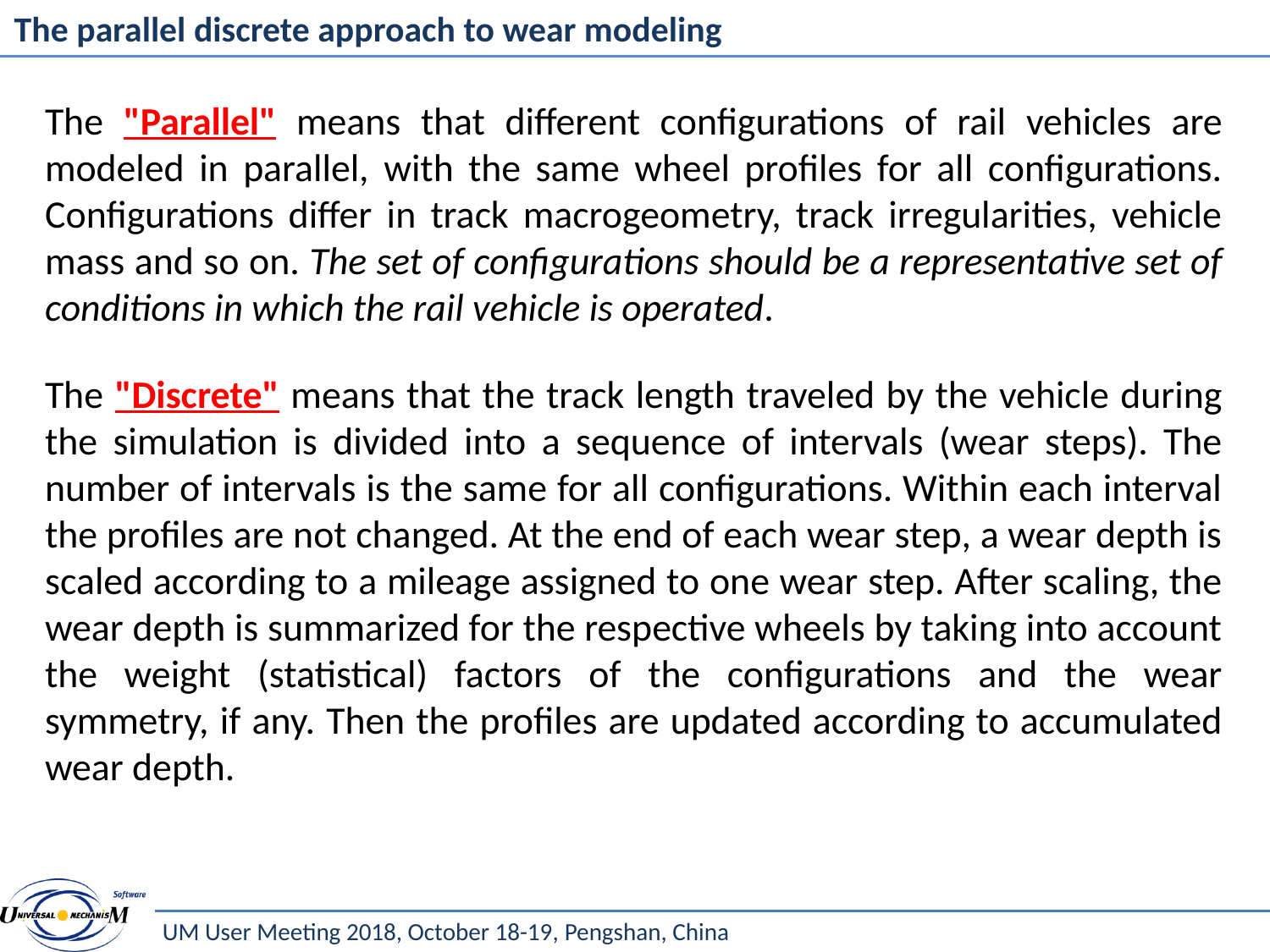

# The parallel discrete approach to wear modeling
The "Parallel" means that different configurations of rail vehicles are modeled in parallel, with the same wheel profiles for all configurations. Configurations differ in track macrogeometry, track irregularities, vehicle mass and so on. The set of configurations should be a representative set of conditions in which the rail vehicle is operated.
The "Discrete" means that the track length traveled by the vehicle during the simulation is divided into a sequence of intervals (wear steps). The number of intervals is the same for all configurations. Within each interval the profiles are not changed. At the end of each wear step, a wear depth is scaled according to a mileage assigned to one wear step. After scaling, the wear depth is summarized for the respective wheels by taking into account the weight (statistical) factors of the configurations and the wear symmetry, if any. Then the profiles are updated according to accumulated wear depth.